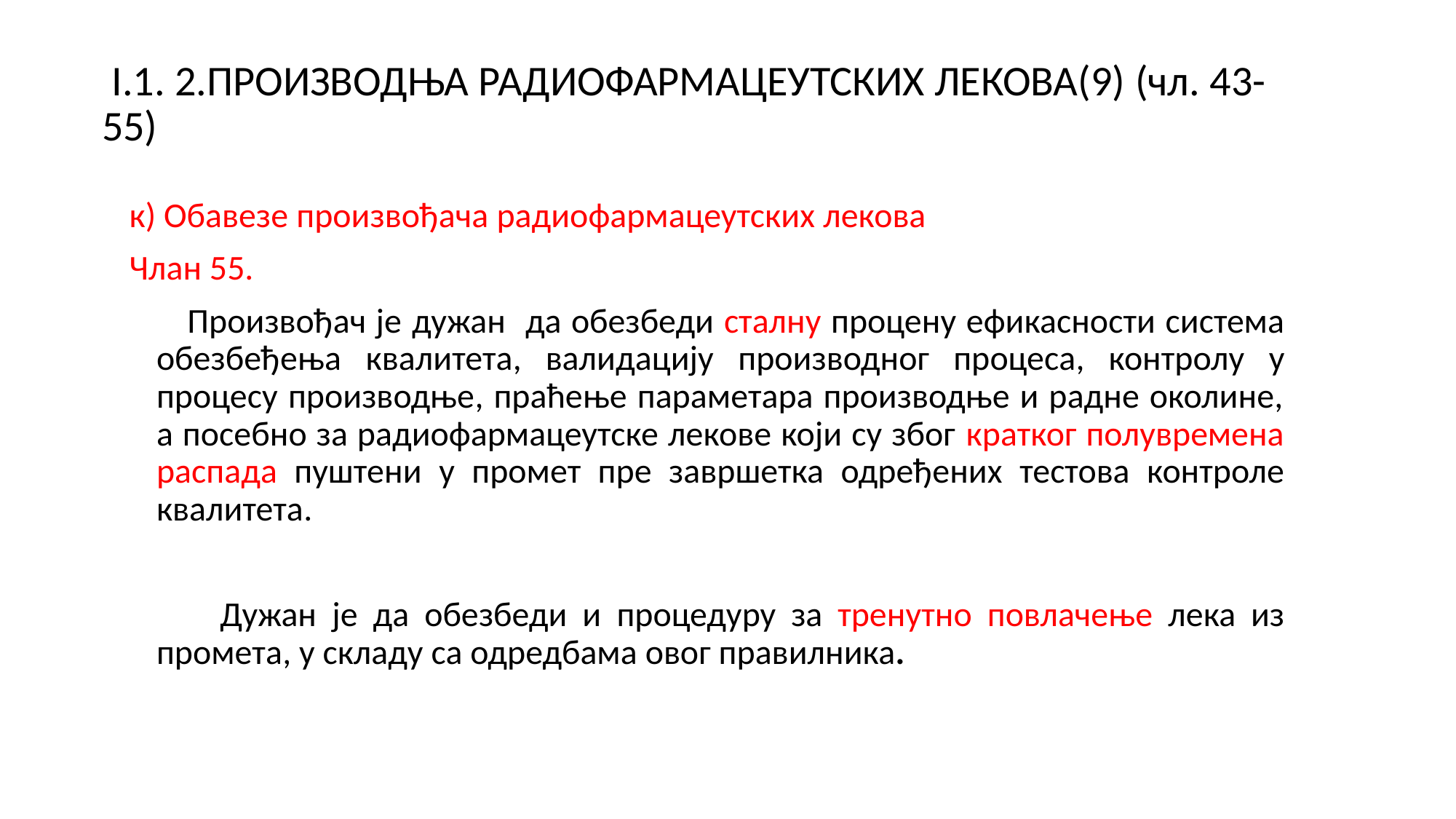

# I.1. 2.ПРОИЗВОДЊА РАДИОФАРМАЦЕУТСКИХ ЛЕКОВА(9) (чл. 43-55)
к) Обавезе произвођача радиофармацеутских лекова
Члан 55.
      Произвођач је дужан  да обезбеди сталну процену ефикасности система обезбеђења квалитета, валидацију производног процеса, контролу у процесу производње, праћење параметара производње и радне околине, а посебно за радиофармацеутске лекове који су због кратког полувремена распада пуштени у промет пре завршетка одређених тестова контроле квалитета.

      Дужан је да обезбеди и процедуру за тренутно повлачење лека из промета, у складу са одредбама овог правилника.